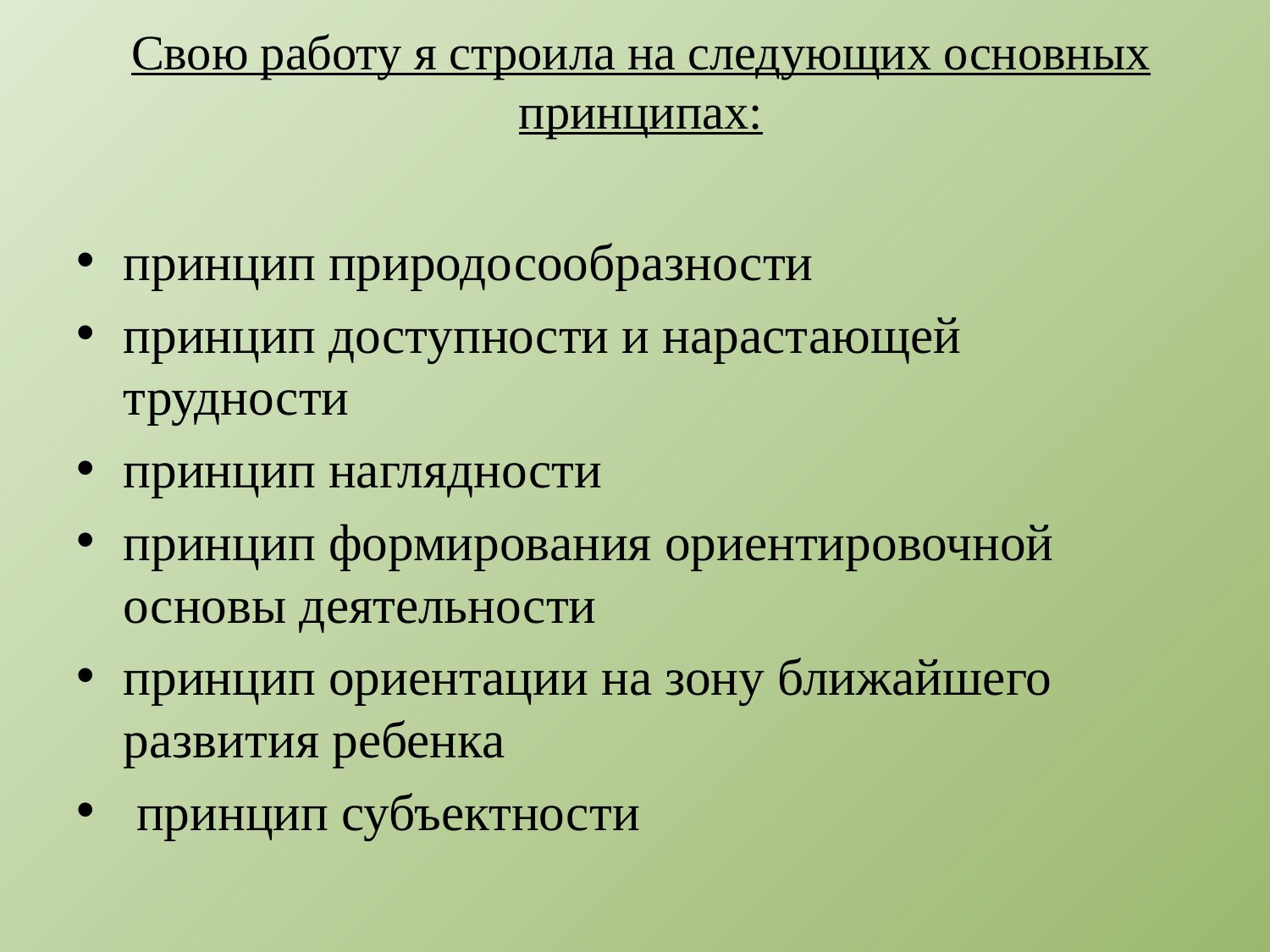

# Свою работу я строила на следующих основных принципах:
принцип природосообразности
принцип доступности и нарастающей трудности
принцип наглядности
принцип формирования ориентировочной основы деятельности
принцип ориентации на зону ближайшего развития ребенка
 принцип субъектности